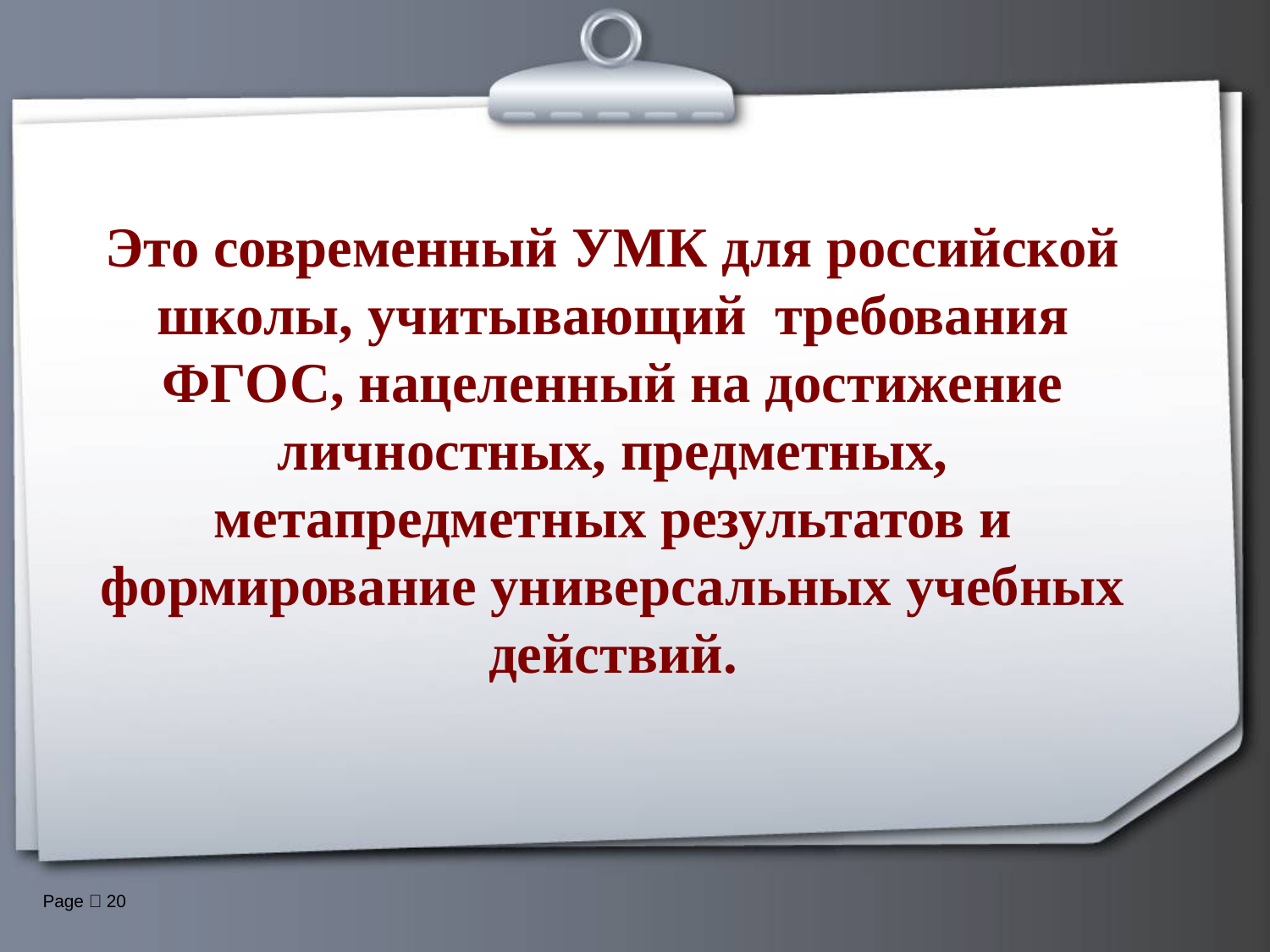

Это современный УМК для российской школы, учитывающий  требования ФГОС, нацеленный на достижение личностных, предметных, метапредметных результатов и формирование универсальных учебных действий.